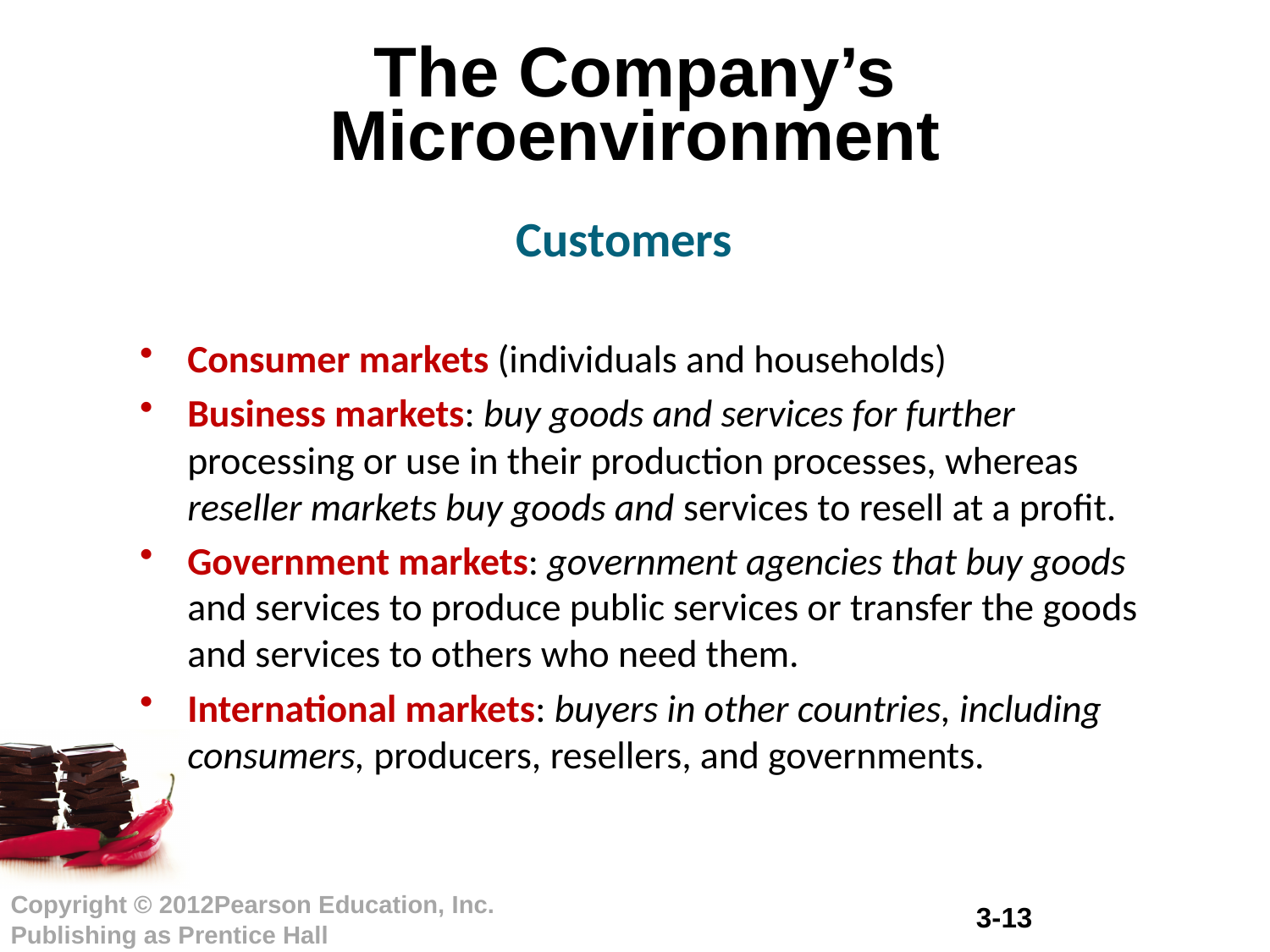

# The Company’s Microenvironment
Customers

Consumer markets (individuals and households)
Business markets: buy goods and services for further processing or use in their production processes, whereas reseller markets buy goods and services to resell at a profit.
Government markets: government agencies that buy goods and services to produce public services or transfer the goods and services to others who need them.
International markets: buyers in other countries, including consumers, producers, resellers, and governments.